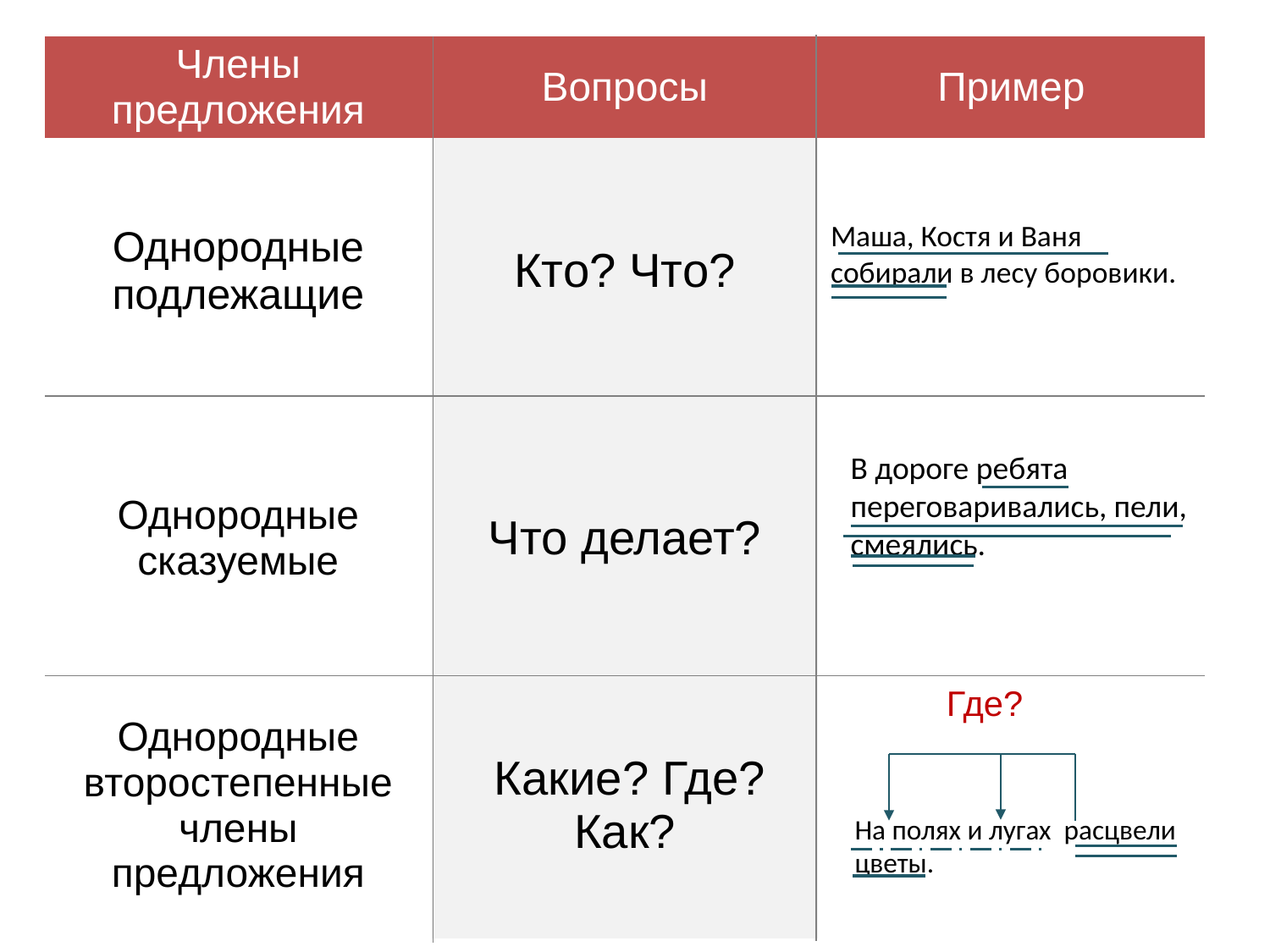

| Члены предложения | Вопросы | Пример |
| --- | --- | --- |
| Однородные подлежащие | Кто? Что? |  |
| Однородные сказуемые | Что делает? |  |
| Однородные второстепенные члены предложения | Какие? Где? Как? |  |
Маша, Костя и Ваня
собирали в лесу боровики.
В дороге ребята
переговаривались, пели,
смеялись.
Где?
На полях и лугах  расцвели цветы.